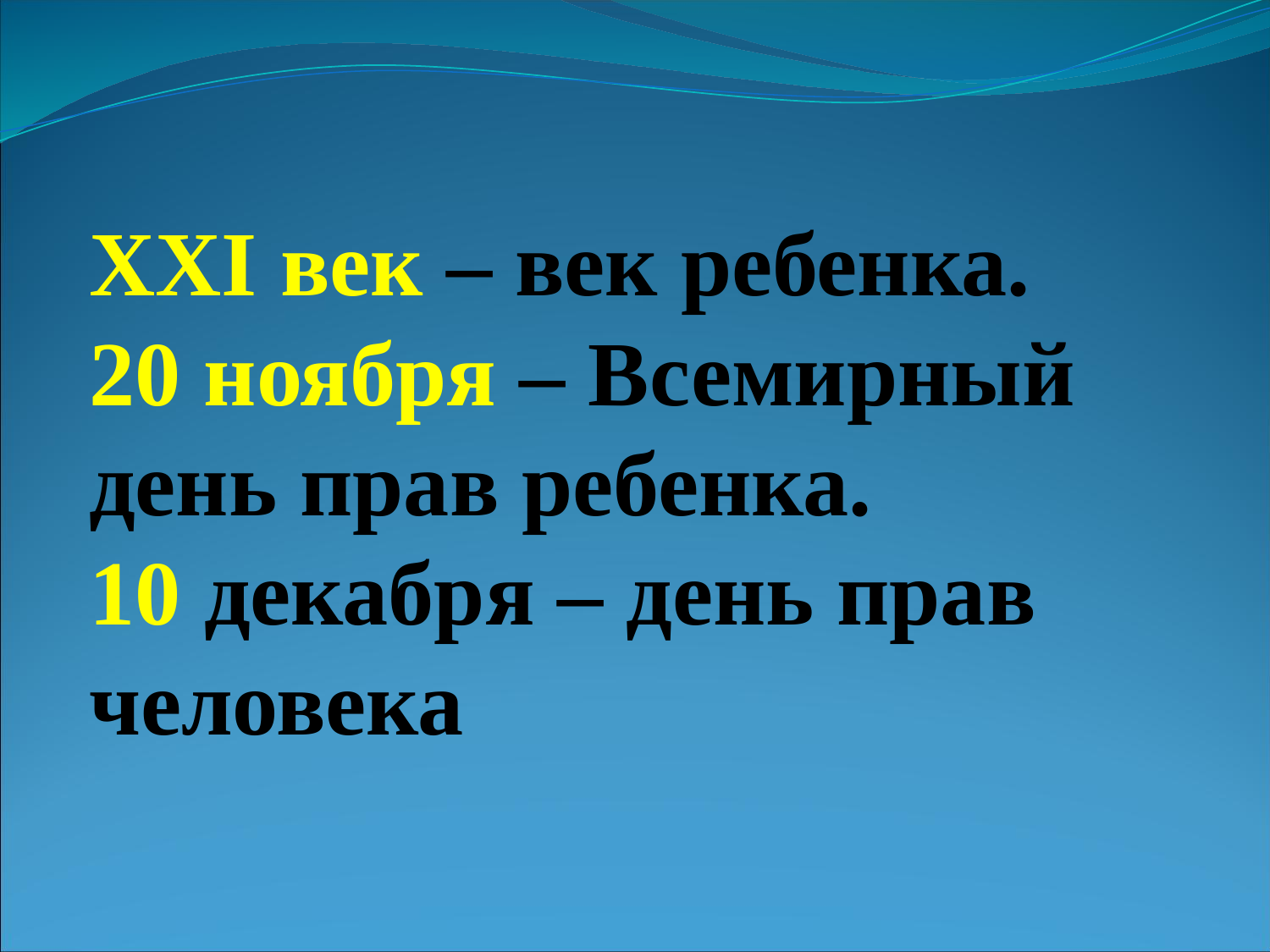

# XXI век – век ребенка. 20 ноября – Всемирный день прав ребенка. 10 декабря – день прав человека